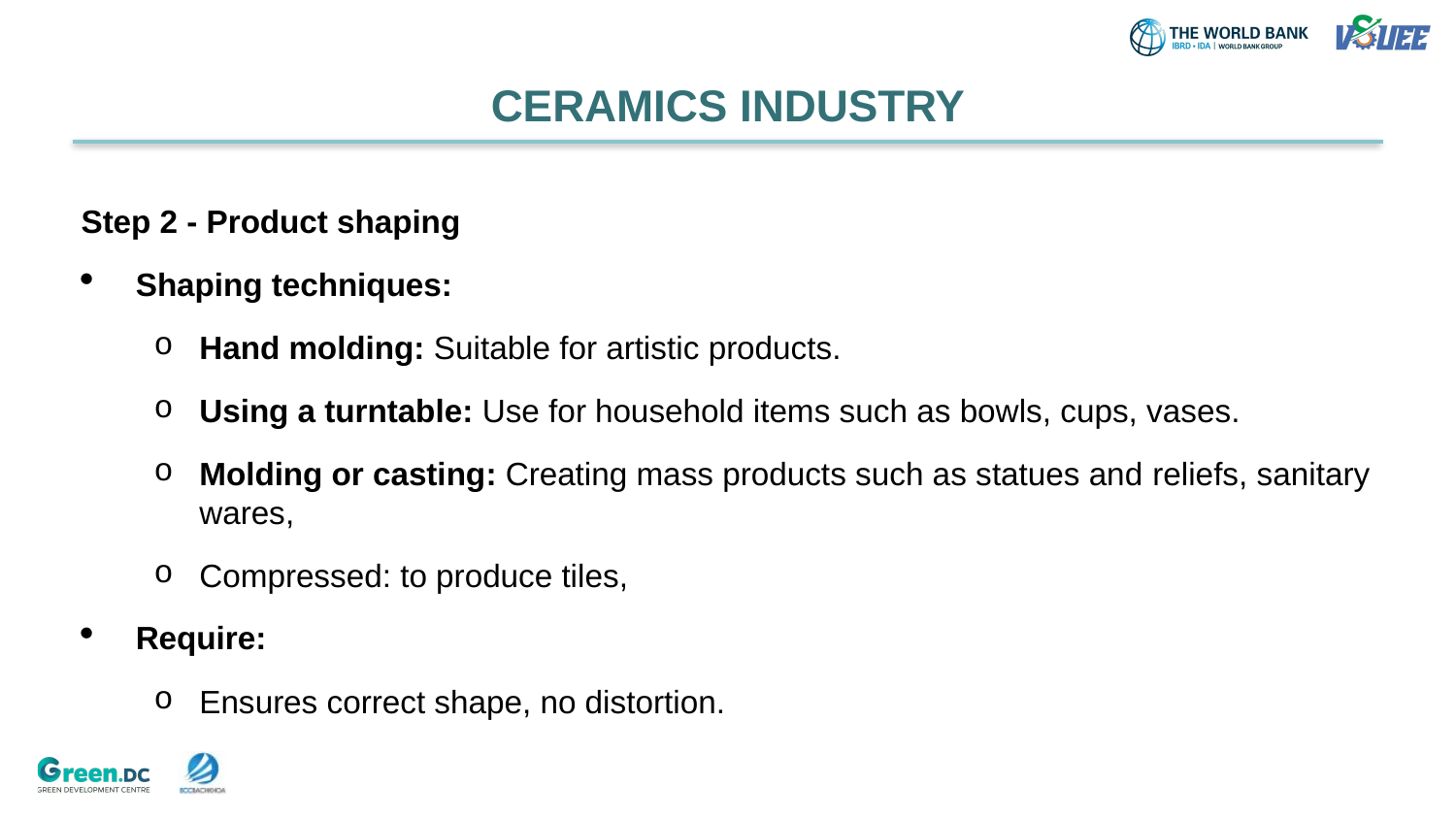

# CERAMICS INDUSTRY
Step 2 - Product shaping
Shaping techniques:
Hand molding: Suitable for artistic products.
Using a turntable: Use for household items such as bowls, cups, vases.
Molding or casting: Creating mass products such as statues and reliefs, sanitary wares,
Compressed: to produce tiles,
Require:
Ensures correct shape, no distortion.